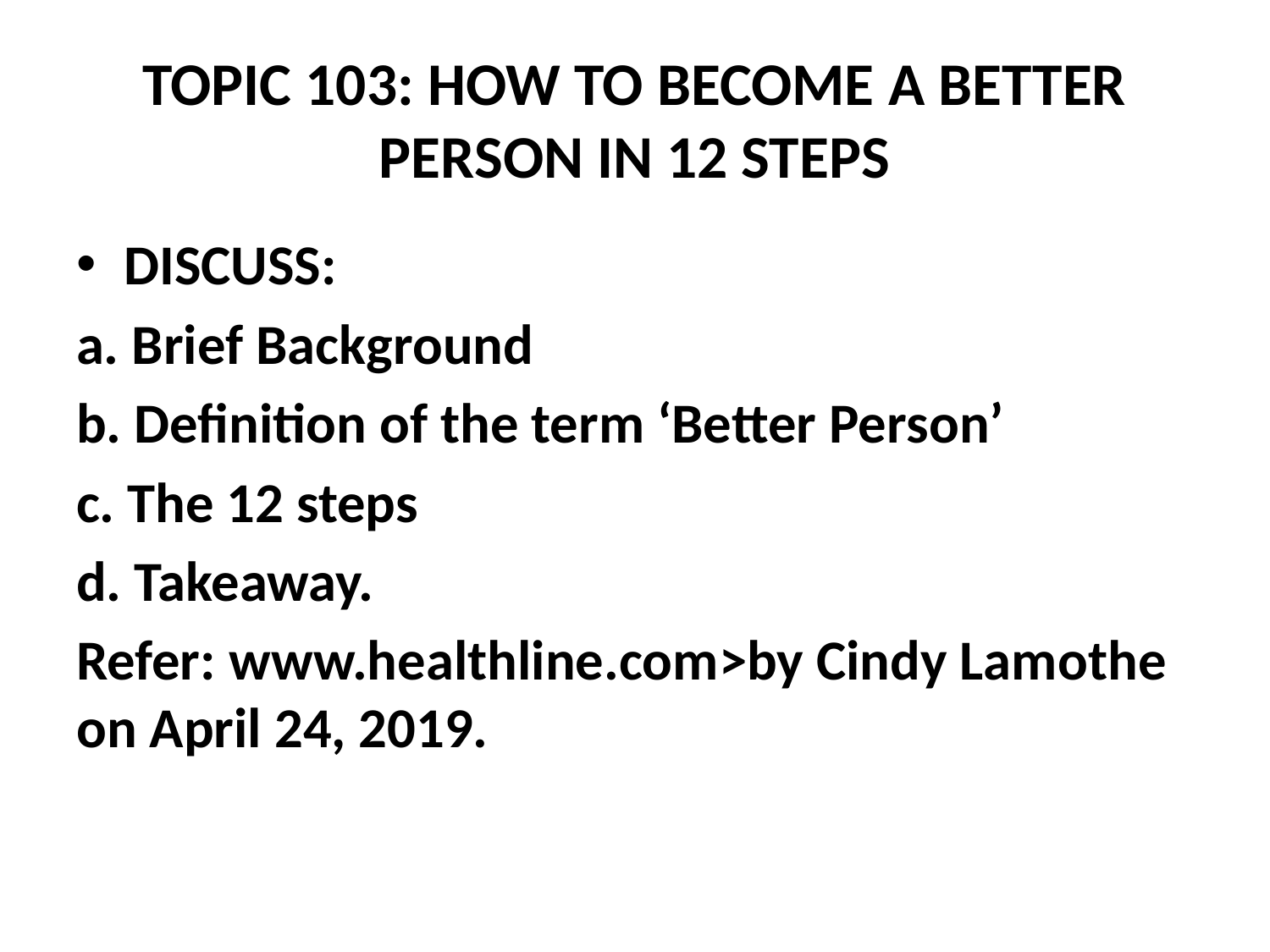

# TOPIC 103: HOW TO BECOME A BETTER PERSON IN 12 STEPS
DISCUSS:
a. Brief Background
b. Definition of the term ‘Better Person’
c. The 12 steps
d. Takeaway.
Refer: www.healthline.com>by Cindy Lamothe on April 24, 2019.